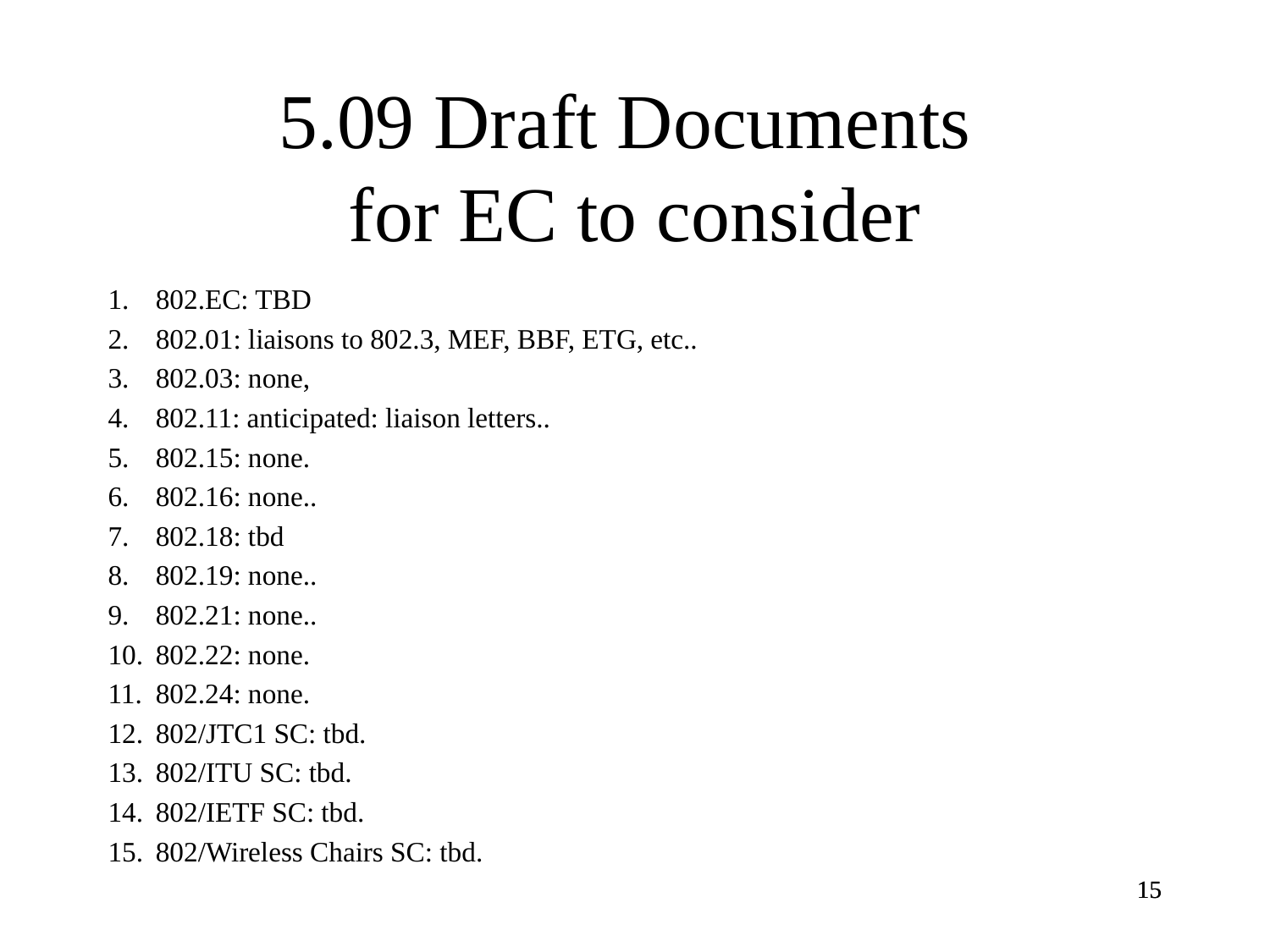

# 5.09 Draft Documents for EC to consider
802.EC: TBD
802.01: liaisons to 802.3, MEF, BBF, ETG, etc..
802.03: none,
802.11: anticipated: liaison letters..
802.15: none.
802.16: none..
802.18: tbd
802.19: none..
802.21: none..
802.22: none.
802.24: none.
802/JTC1 SC: tbd.
802/ITU SC: tbd.
802/IETF SC: tbd.
802/Wireless Chairs SC: tbd.

15
15